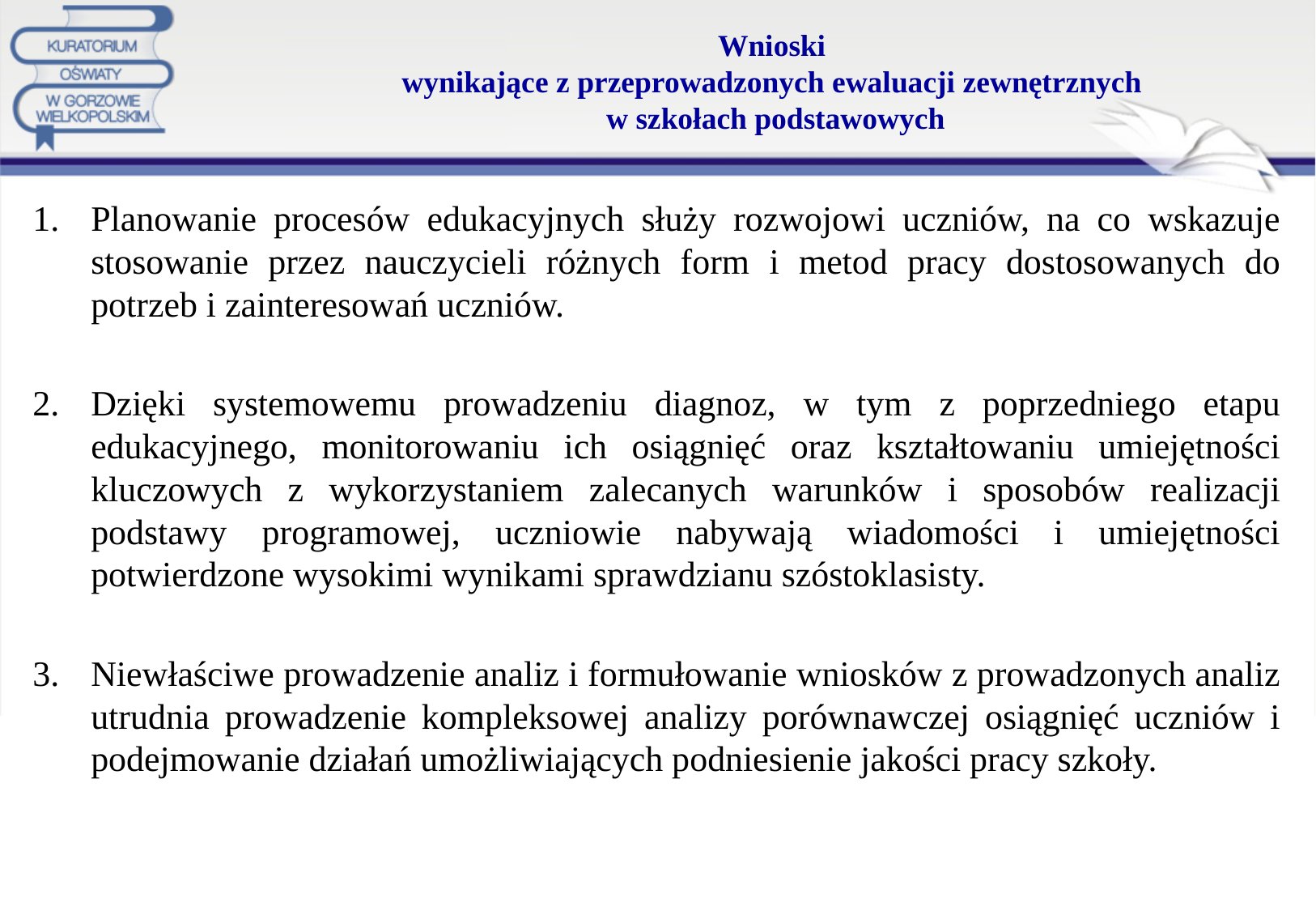

# Wnioski wynikające z przeprowadzonych ewaluacji zewnętrznych w szkołach podstawowych
Planowanie procesów edukacyjnych służy rozwojowi uczniów, na co wskazuje stosowanie przez nauczycieli różnych form i metod pracy dostosowanych do potrzeb i zainteresowań uczniów.

Dzięki systemowemu prowadzeniu diagnoz, w tym z poprzedniego etapu edukacyjnego, monitorowaniu ich osiągnięć oraz kształtowaniu umiejętności kluczowych z wykorzystaniem zalecanych warunków i sposobów realizacji podstawy programowej, uczniowie nabywają wiadomości i umiejętności potwierdzone wysokimi wynikami sprawdzianu szóstoklasisty.

Niewłaściwe prowadzenie analiz i formułowanie wniosków z prowadzonych analiz utrudnia prowadzenie kompleksowej analizy porównawczej osiągnięć uczniów i podejmowanie działań umożliwiających podniesienie jakości pracy szkoły.